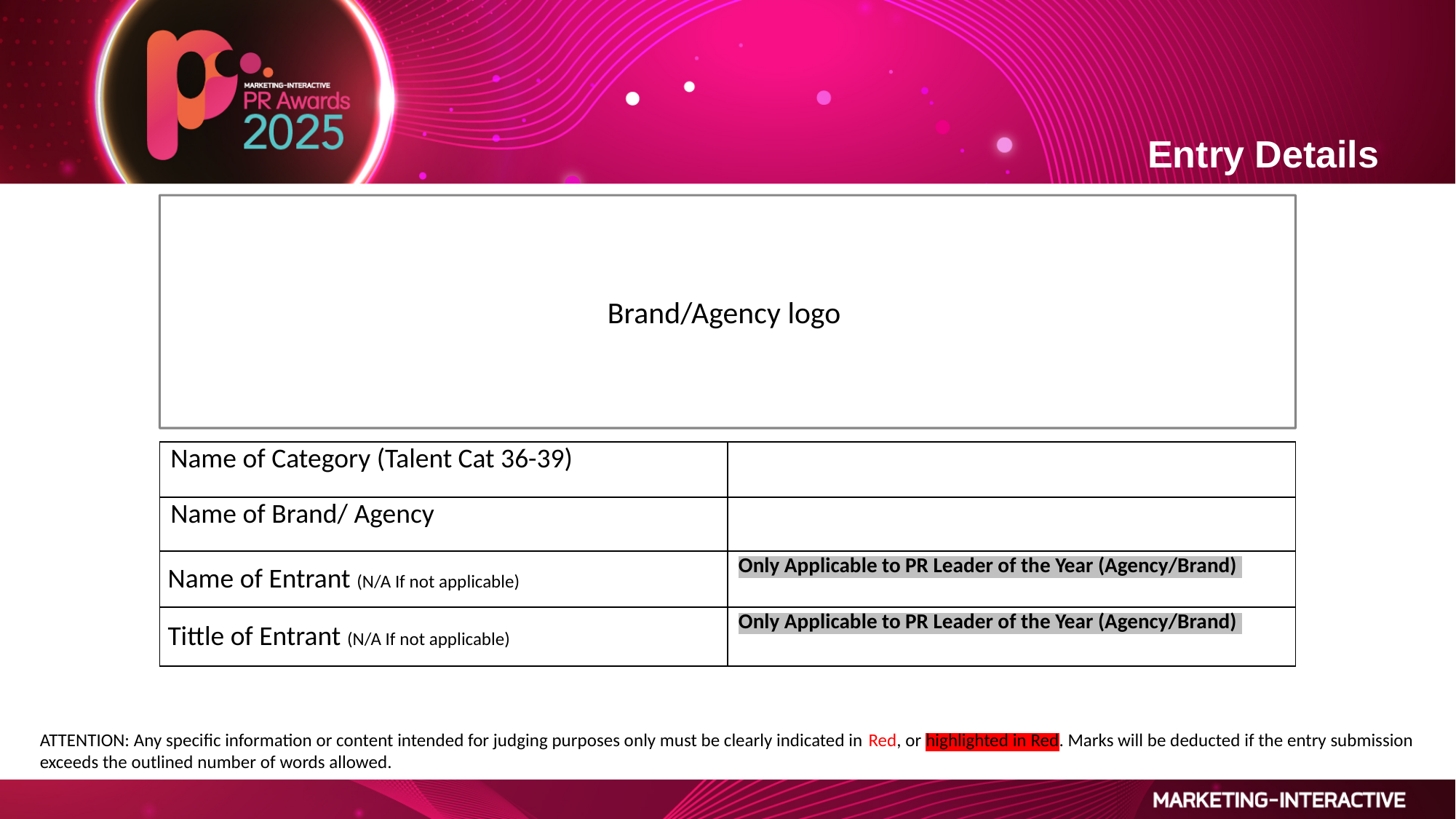

Entry Details
Brand/Agency logo
| Name of Category (Talent Cat 36-39) |  |
| --- | --- |
| Name of Brand/ Agency |  |
| Name of Entrant (N/A If not applicable) | Only Applicable to PR Leader of the Year (Agency/Brand) |
| Tittle of Entrant (N/A If not applicable) | Only Applicable to PR Leader of the Year (Agency/Brand) |
ATTENTION: Any specific information or content intended for judging purposes only must be clearly indicated in Red, or highlighted in Red. Marks will be deducted if the entry submission exceeds the outlined number of words allowed.